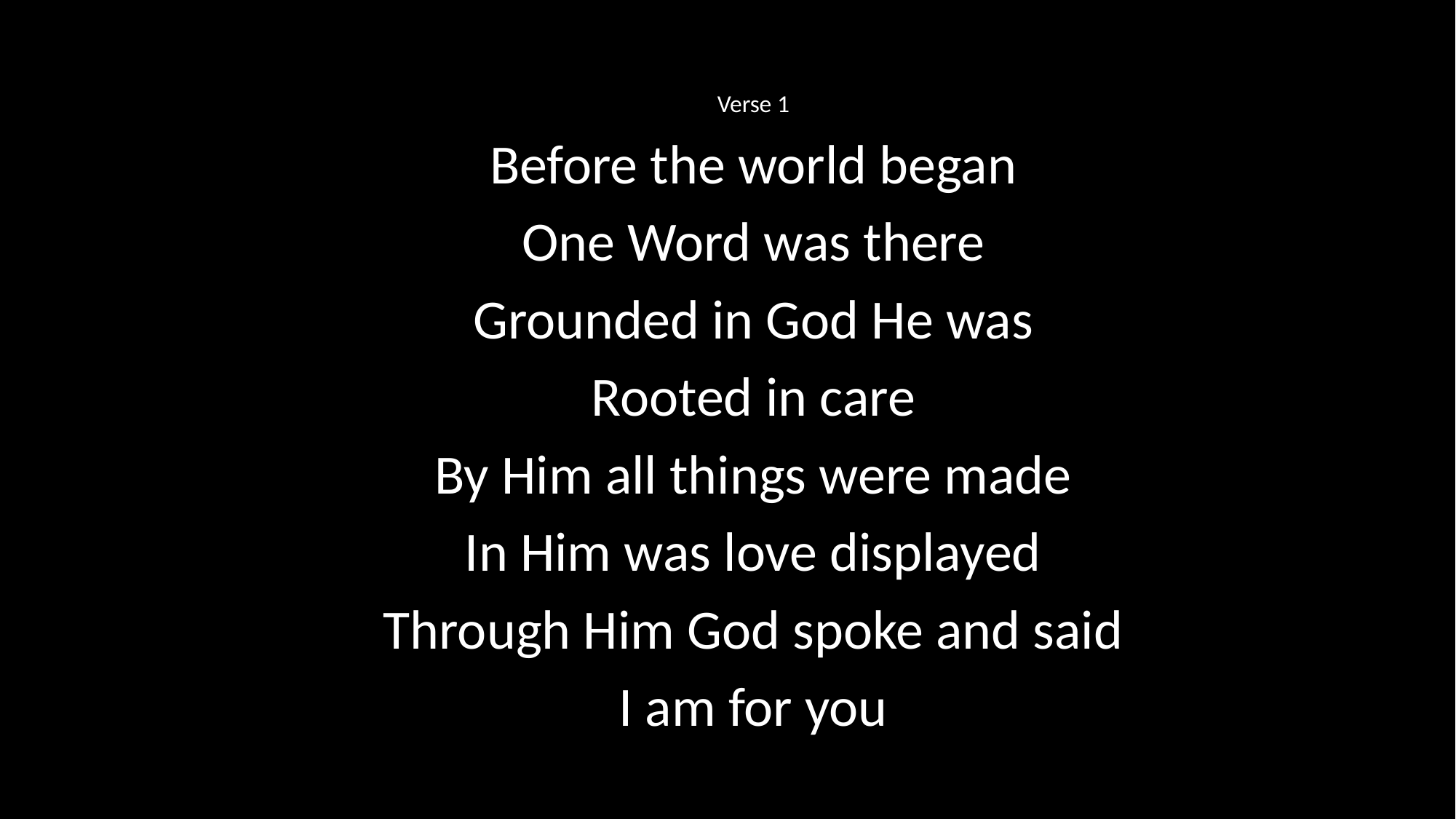

Verse 1
Before the world began
One Word was there
Grounded in God He was
Rooted in care
By Him all things were made
In Him was love displayed
Through Him God spoke and said
I am for you